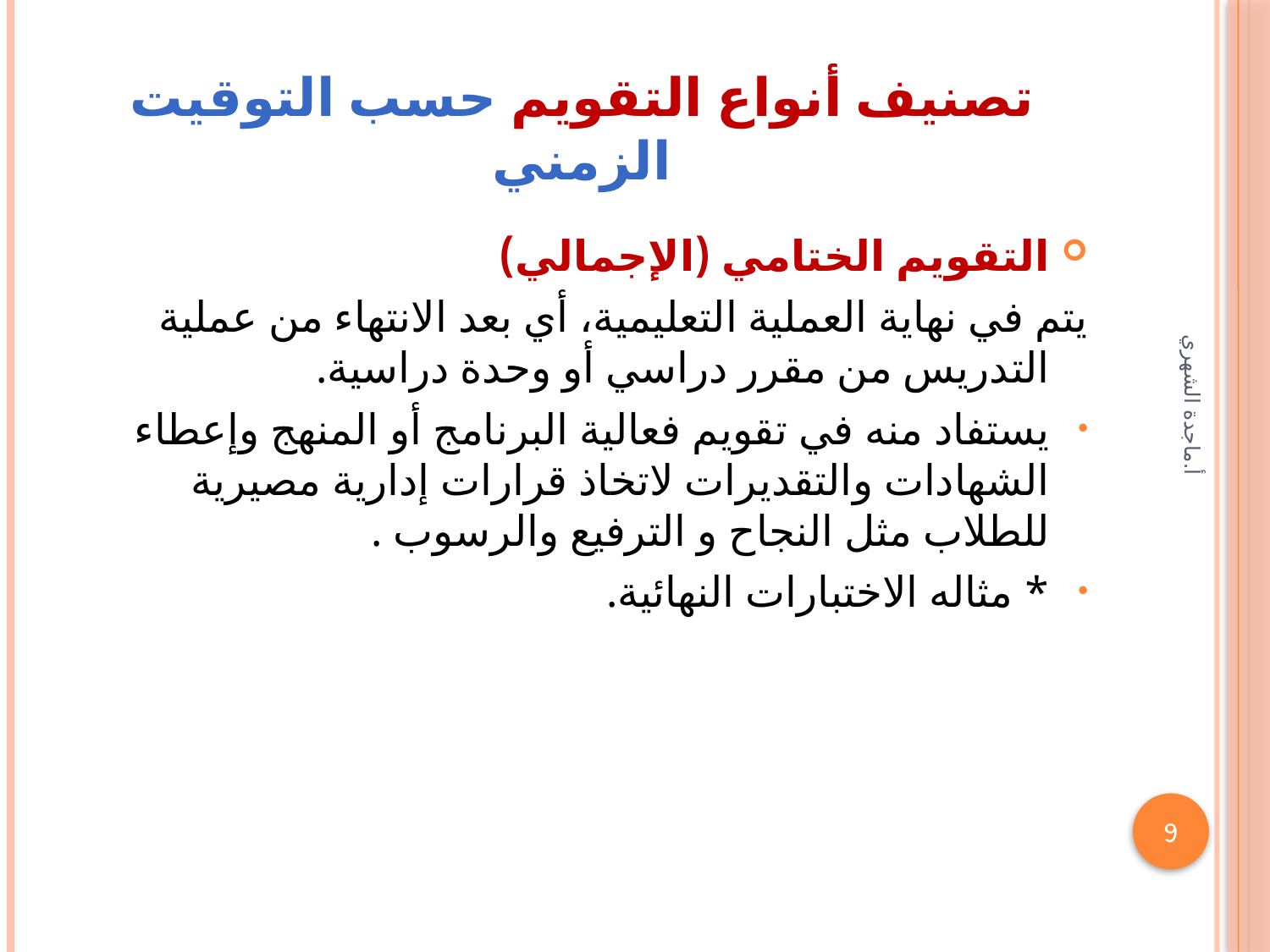

# تصنيف أنواع التقويم حسب التوقيت الزمني
التقويم الختامي (الإجمالي)
يتم في نهاية العملية التعليمية، أي بعد الانتهاء من عملية التدريس من مقرر دراسي أو وحدة دراسية.
يستفاد منه في تقويم فعالية البرنامج أو المنهج وإعطاء الشهادات والتقديرات لاتخاذ قرارات إدارية مصيرية للطلاب مثل النجاح و الترفيع والرسوب .
* مثاله الاختبارات النهائية.

أ.ماجدة الشهري
9